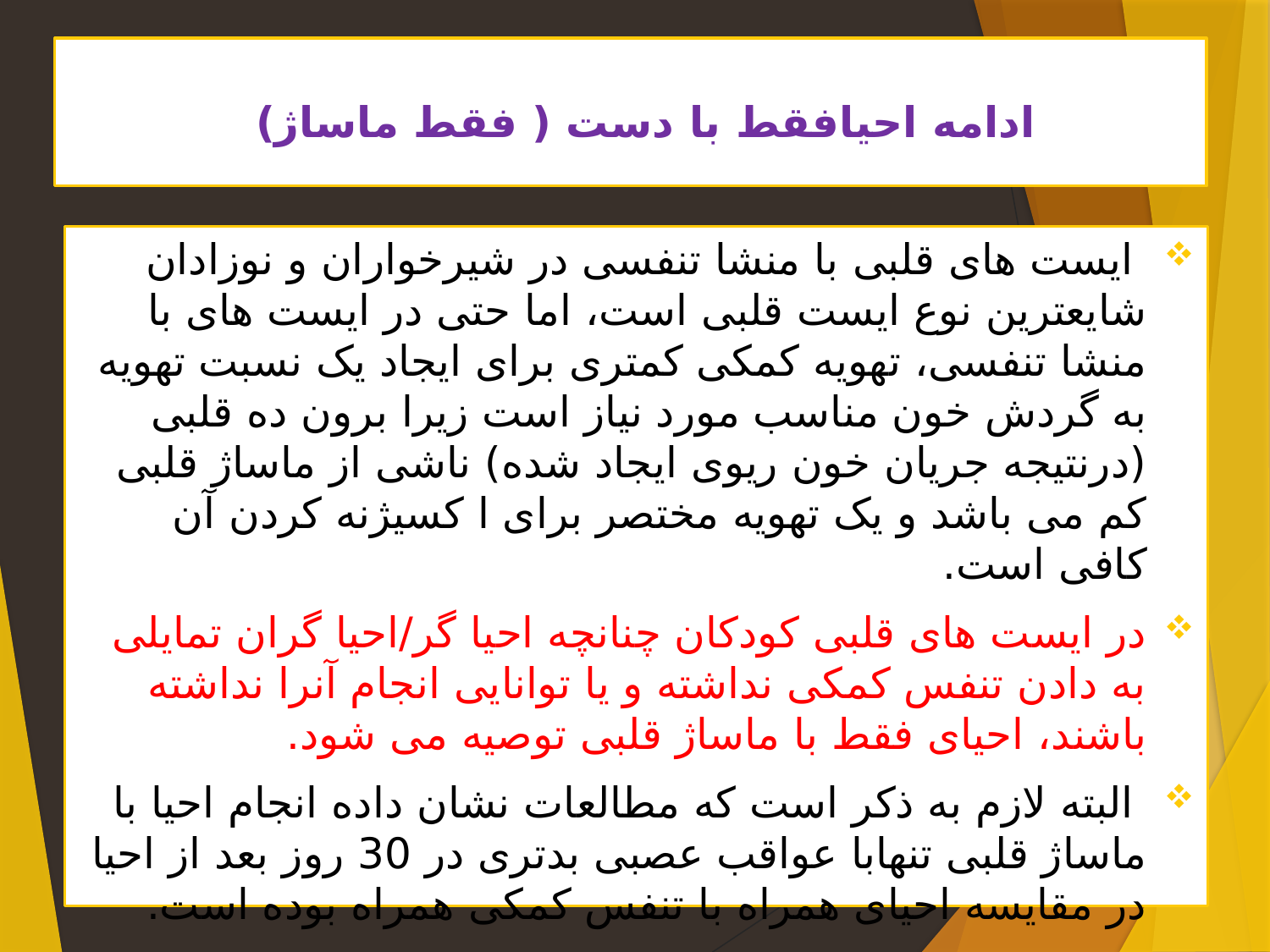

# ادامه احیافقط با دست ( فقط ماساژ)
 ایست های قلبی با منشا تنفسی در شیرخواران و نوزادان شایعترین نوع ایست قلبی است، اما حتی در ایست های با منشا تنفسی، تهویه کمکی کمتری برای ایجاد یک نسبت تهویه به گردش خون مناسب مورد نیاز است زیرا برون ده قلبی (درنتیجه جریان خون ریوی ایجاد شده) ناشی از ماساژ قلبی کم می باشد و یک تهویه مختصر برای ا کسیژنه کردن آن کافی است.
در ایست های قلبی کودکان چنانچه احیا گر/احیا گران تمایلی به دادن تنفس کمکی نداشته و یا توانایی انجام آنرا نداشته باشند، احیای فقط با ماساژ قلبی توصیه می شود.
 البته لازم به ذکر است که مطالعات نشان داده انجام احیا با ماساژ قلبی تنهابا عواقب عصبی بدتری در 30 روز بعد از احیا در مقایسه احیای همراه با تنفس کمکی همراه بوده است.